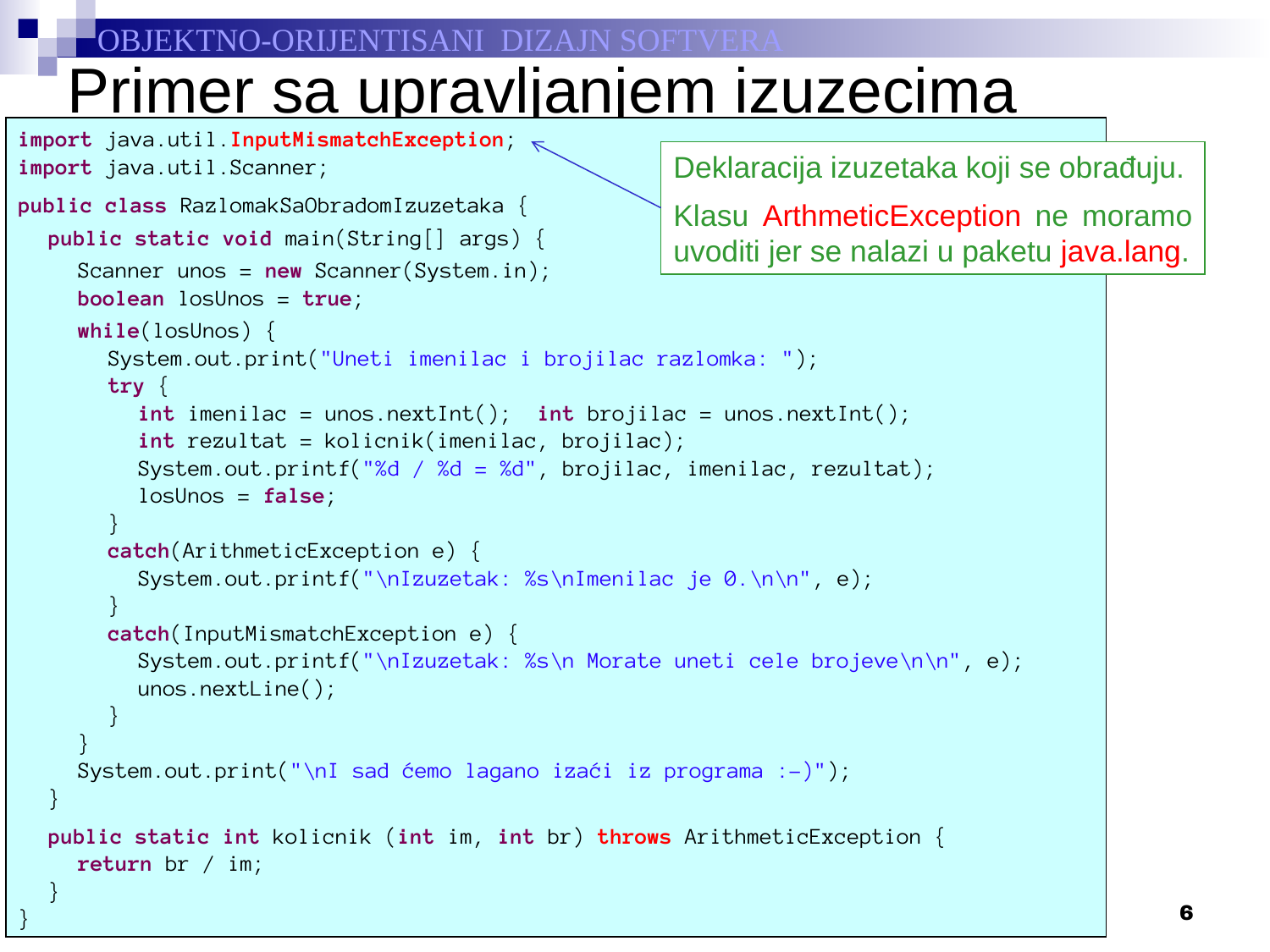

# Primer sa upravljanjem izuzecima
import java.util.InputMismatchException;
import java.util.Scanner;
public class RazlomakSaObradomIzuzetaka {
	public static void main(String[] args) {
		Scanner unos = new Scanner(System.in);
		boolean losUnos = true;
		while(losUnos) {
			System.out.print("Uneti imenilac i brojilac razlomka: ");
			try {
				int imenilac = unos.nextInt();  int brojilac = unos.nextInt();
				int rezultat = kolicnik(imenilac, brojilac);
				System.out.printf("%d / %d = %d", brojilac, imenilac, rezultat);
				losUnos = false;
			}
			catch(ArithmeticException e) {
				System.out.printf("\nIzuzetak: %s\nImenilac je 0.\n\n", e);
			}
			catch(InputMismatchException e) {
				System.out.printf("\nIzuzetak: %s\n Morate uneti cele brojeve\n\n", e);
				unos.nextLine();
			}
		}
		System.out.print("\nI sad ćemo lagano izaći iz programa :-)");
	}
	public static int kolicnik (int im, int br) throws ArithmeticException {
		return br / im;
	}
}
Deklaracija izuzetaka koji se obrađuju.
Klasu ArthmeticException ne moramo uvoditi jer se nalazi u paketu java.lang.
6